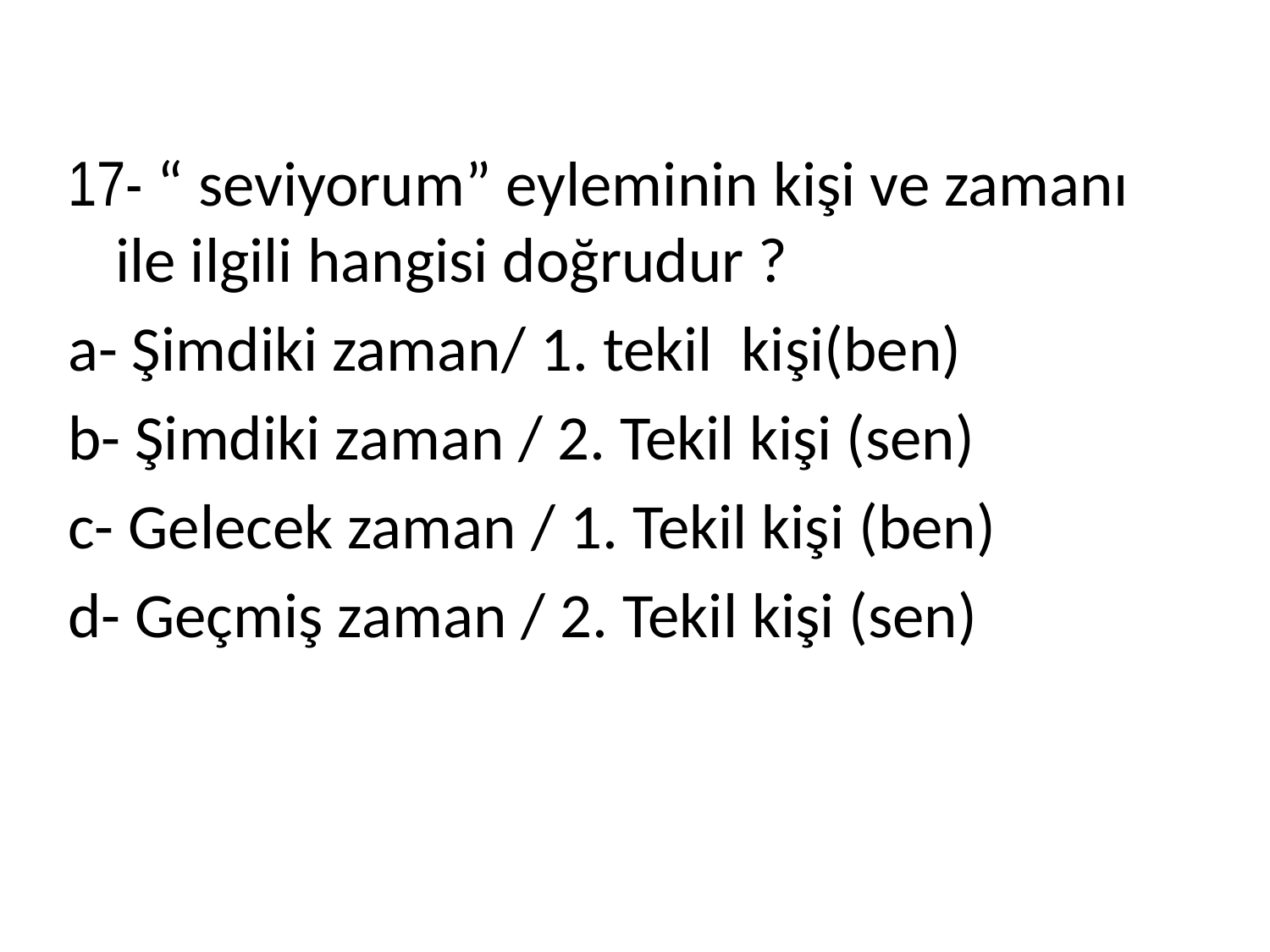

17- “ seviyorum” eyleminin kişi ve zamanı ile ilgili hangisi doğrudur ?
a- Şimdiki zaman/ 1. tekil  kişi(ben)
b- Şimdiki zaman / 2. Tekil kişi (sen)
c- Gelecek zaman / 1. Tekil kişi (ben)
d- Geçmiş zaman / 2. Tekil kişi (sen)